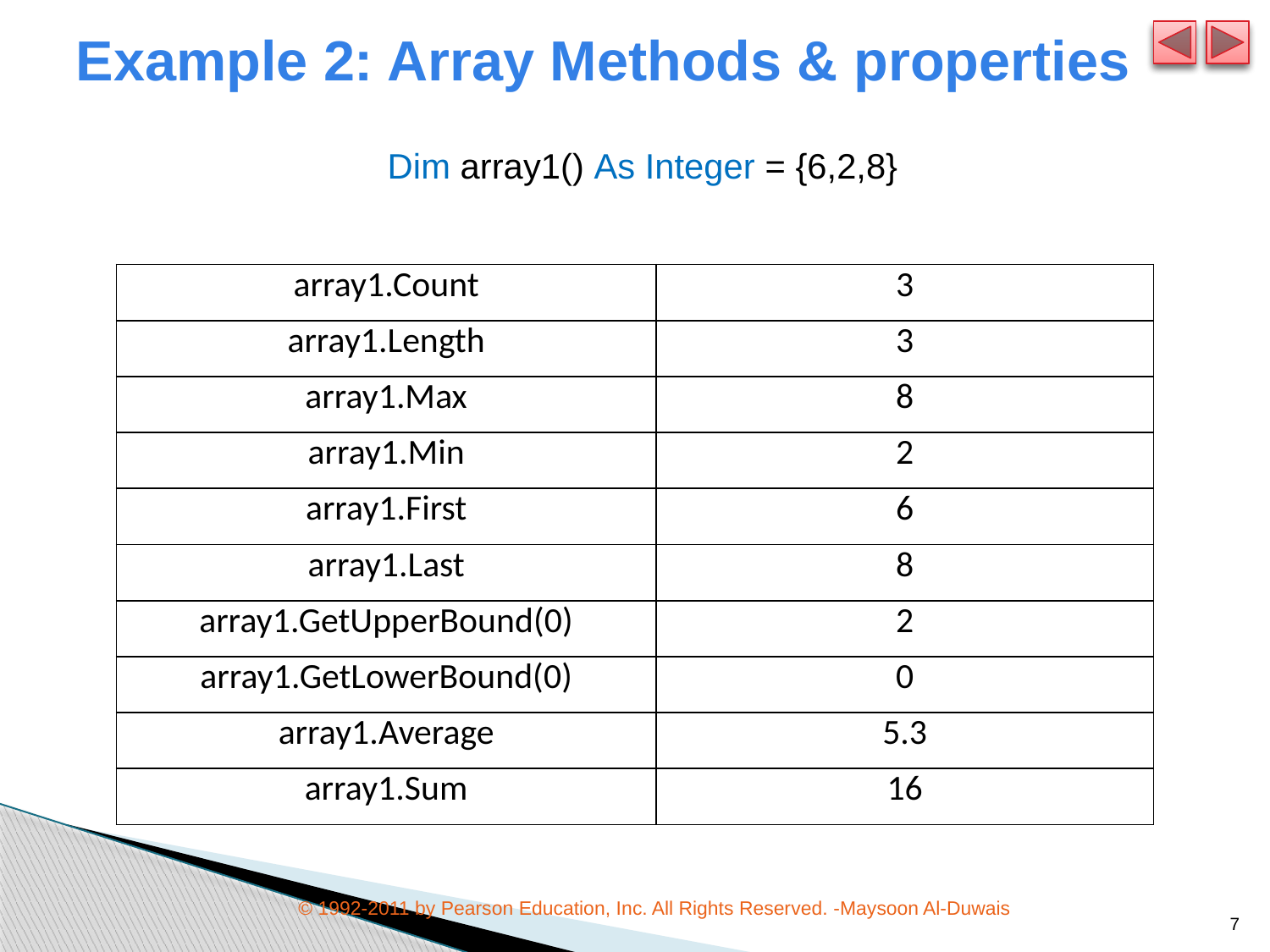

# Example 2: Array Methods & properties
Dim array1() As Integer = {6,2,8}
| array1.Count | 3 |
| --- | --- |
| array1.Length | 3 |
| array1.Max | 8 |
| array1.Min | 2 |
| array1.First | 6 |
| array1.Last | 8 |
| array1.GetUpperBound(0) | 2 |
| array1.GetLowerBound(0) | 0 |
| array1.Average | 5.3 |
| array1.Sum | 16 |
© 1992-2011 by Pearson Education, Inc. All Rights Reserved. -Maysoon Al-Duwais
7